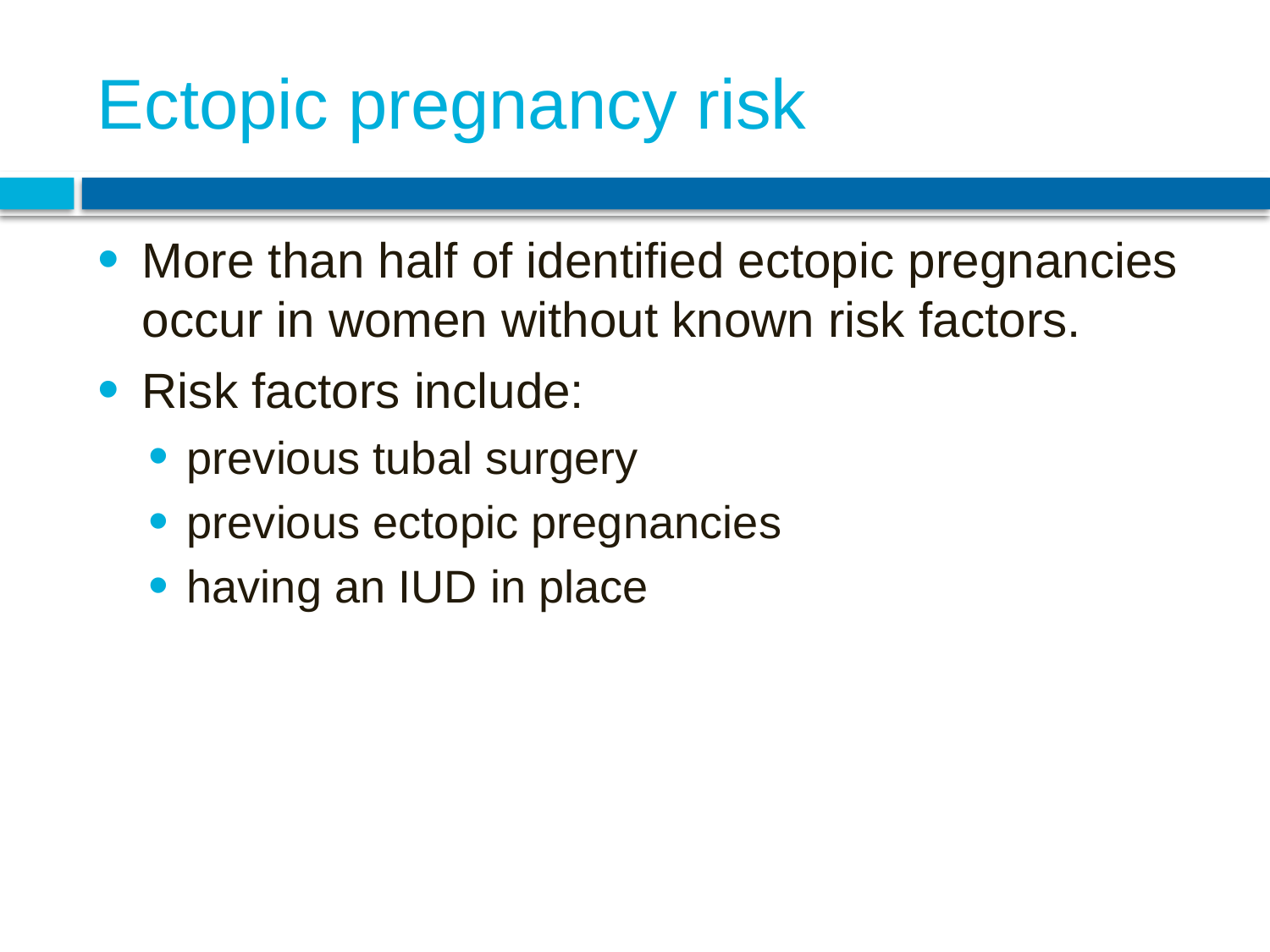

# Ectopic pregnancy risk
More than half of identified ectopic pregnancies occur in women without known risk factors.
Risk factors include:
previous tubal surgery
previous ectopic pregnancies
having an IUD in place